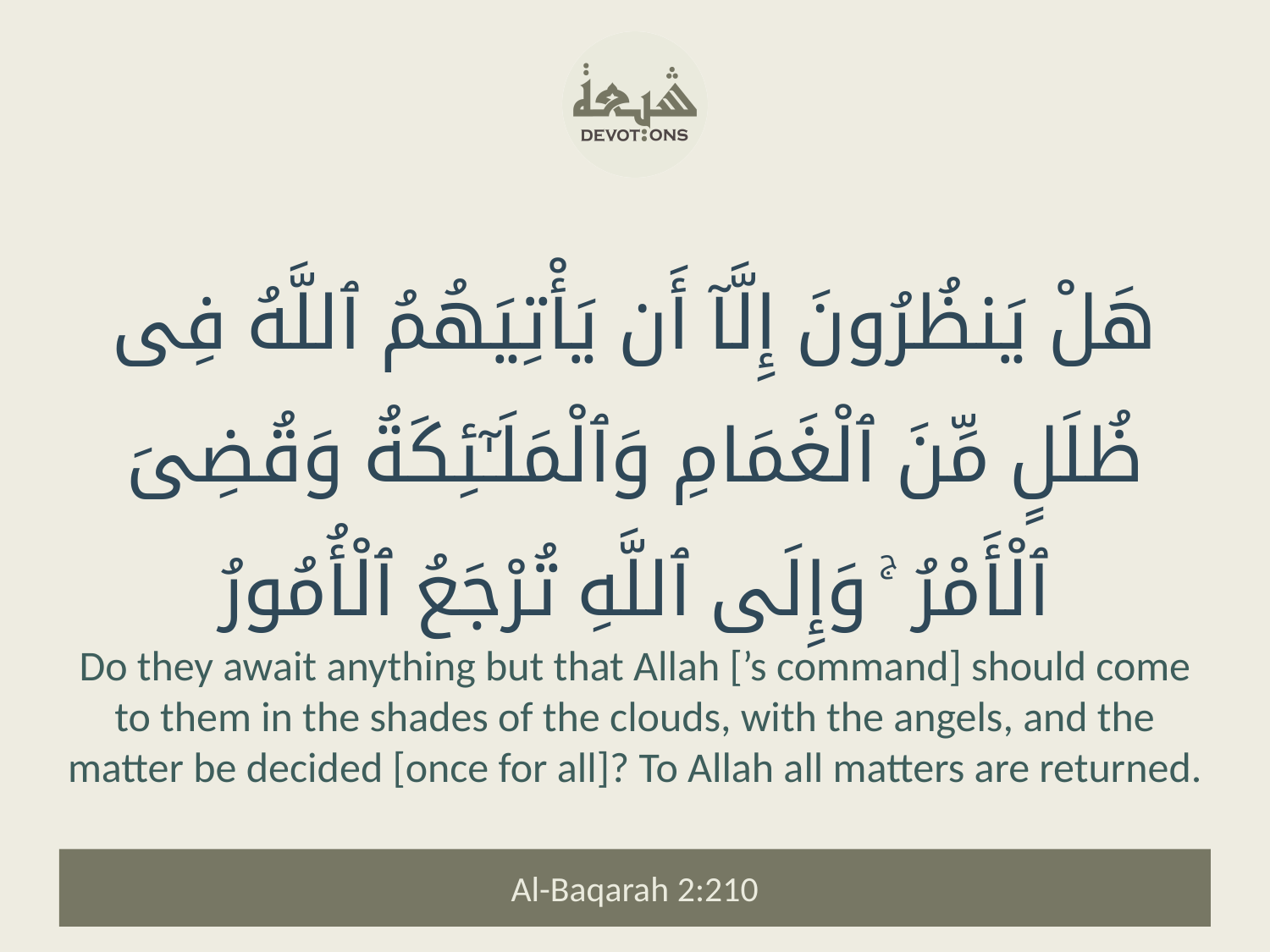

هَلْ يَنظُرُونَ إِلَّآ أَن يَأْتِيَهُمُ ٱللَّهُ فِى ظُلَلٍ مِّنَ ٱلْغَمَامِ وَٱلْمَلَـٰٓئِكَةُ وَقُضِىَ ٱلْأَمْرُ ۚ وَإِلَى ٱللَّهِ تُرْجَعُ ٱلْأُمُورُ
Do they await anything but that Allah [’s command] should come to them in the shades of the clouds, with the angels, and the matter be decided [once for all]? To Allah all matters are returned.
Al-Baqarah 2:210